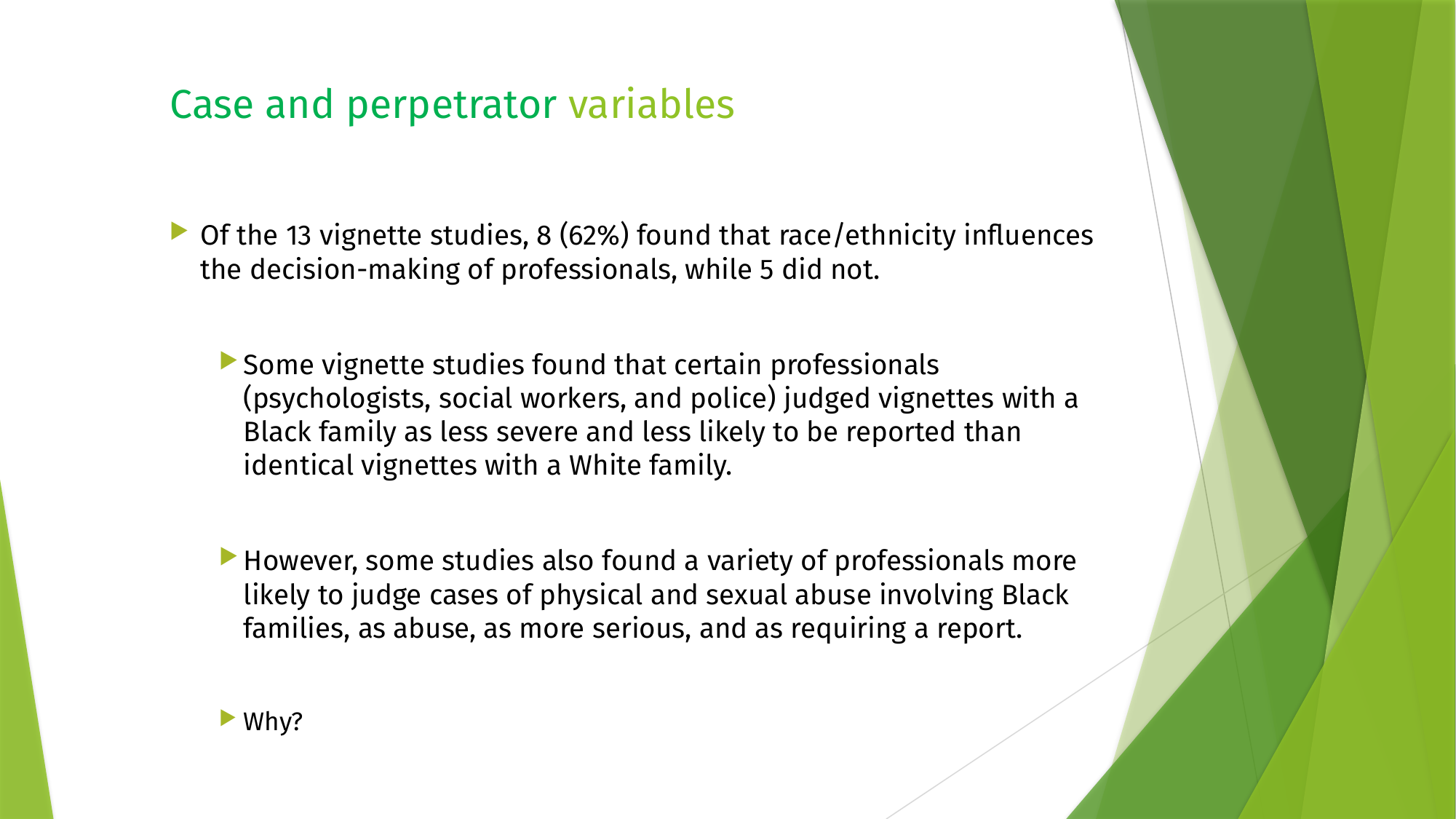

# Case and perpetrator variables
Of the 13 vignette studies, 8 (62%) found that race/ethnicity influences the decision-making of professionals, while 5 did not.

Some vignette studies found that certain professionals (psychologists, social workers, and police) judged vignettes with a Black family as less severe and less likely to be reported than identical vignettes with a White family.

However, some studies also found a variety of professionals more likely to judge cases of physical and sexual abuse involving Black families, as abuse, as more serious, and as requiring a report.

Why?